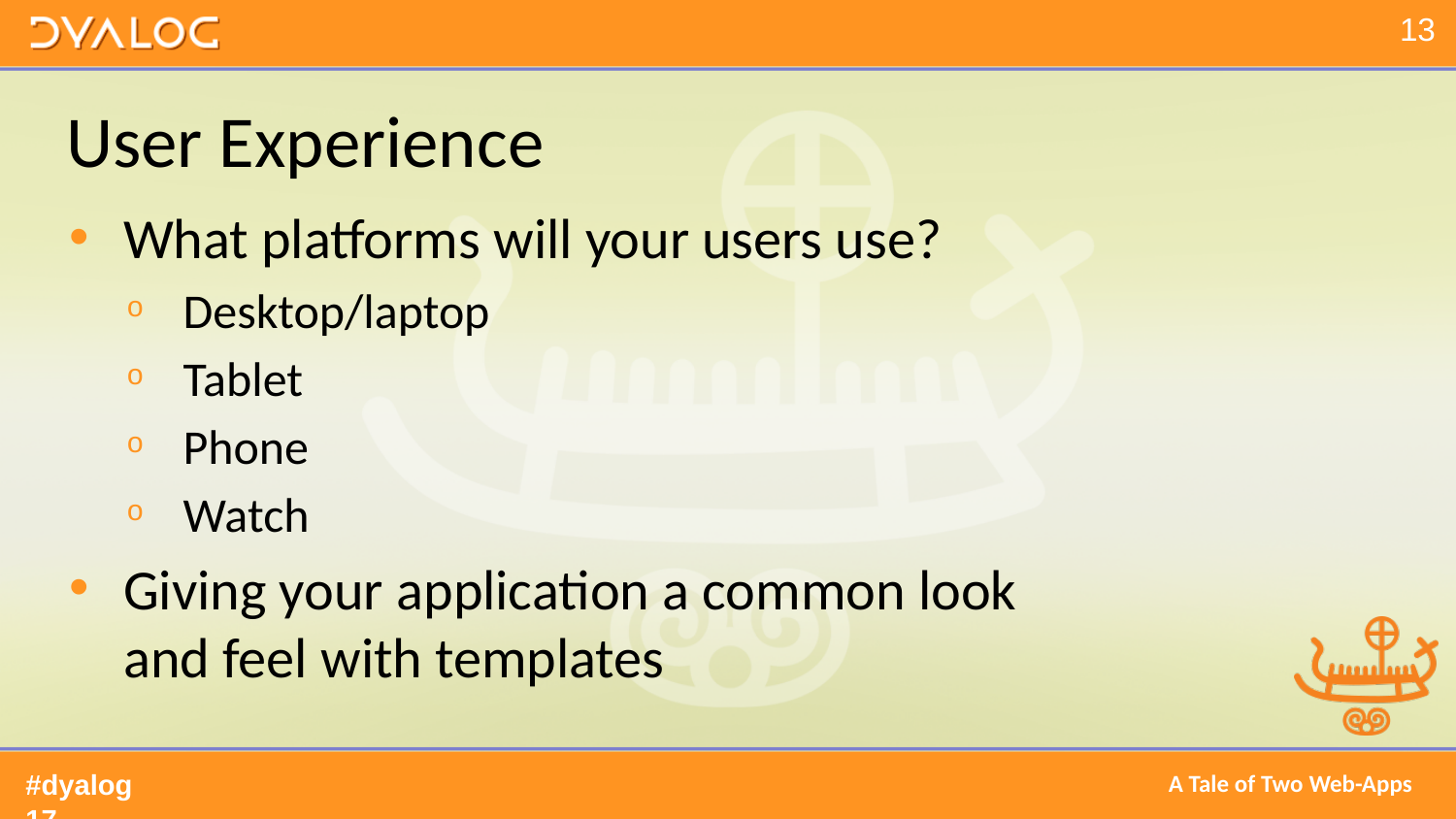

# User Experience

What platforms will your users use?
Desktop/laptop
Tablet
Phone
Watch
Giving your application a common look and feel with templates
A Tale of Two Web-Apps